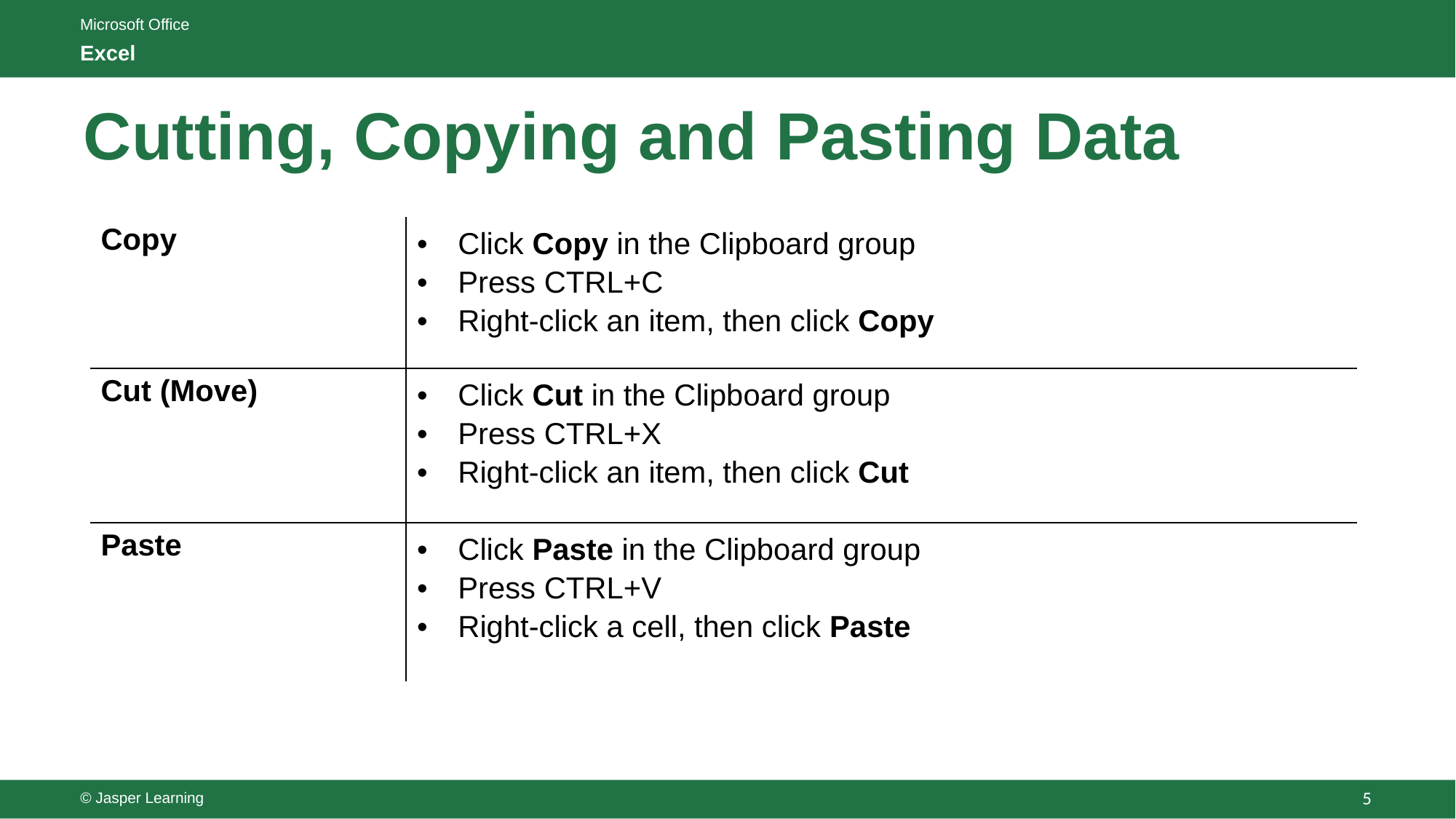

# Cutting, Copying and Pasting Data
| Copy | Click Copy in the Clipboard group Press CTRL+C Right-click an item, then click Copy |
| --- | --- |
| Cut (Move) | Click Cut in the Clipboard group Press CTRL+X Right-click an item, then click Cut |
| Paste | Click Paste in the Clipboard group Press CTRL+V Right-click a cell, then click Paste |
© Jasper Learning
5